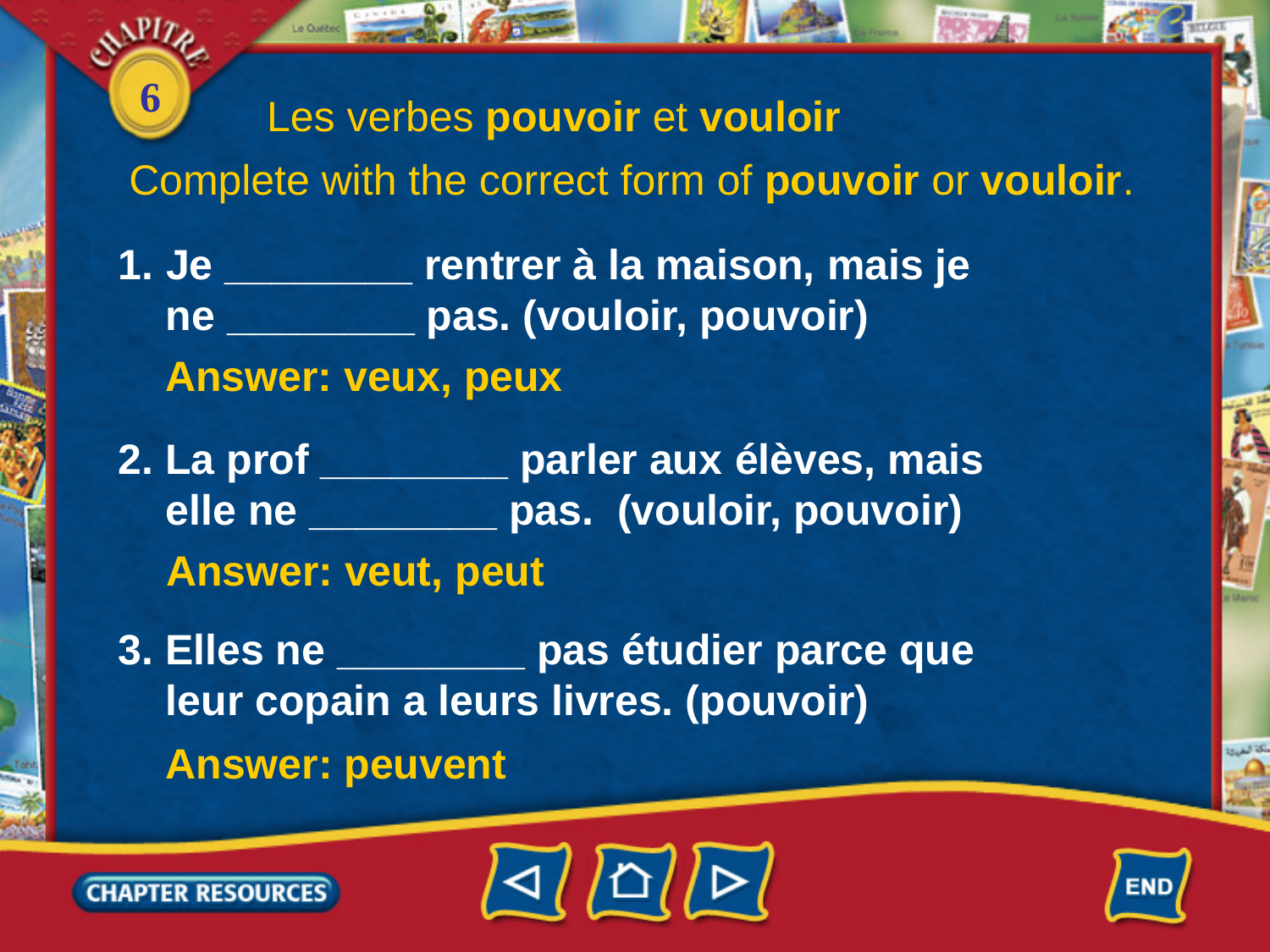

Les verbes pouvoir et vouloir
Complete with the correct form of pouvoir or vouloir.
Je ________ rentrer à la maison, mais je
    ne ________ pas. (vouloir, pouvoir)
    Answer: veux, peux
2. La prof ________ parler aux élèves, mais
    elle ne ________ pas.  (vouloir, pouvoir)
Answer: veut, peut
3. Elles ne ________ pas étudier parce que
    leur copain a leurs livres. (pouvoir)
    Answer: peuvent